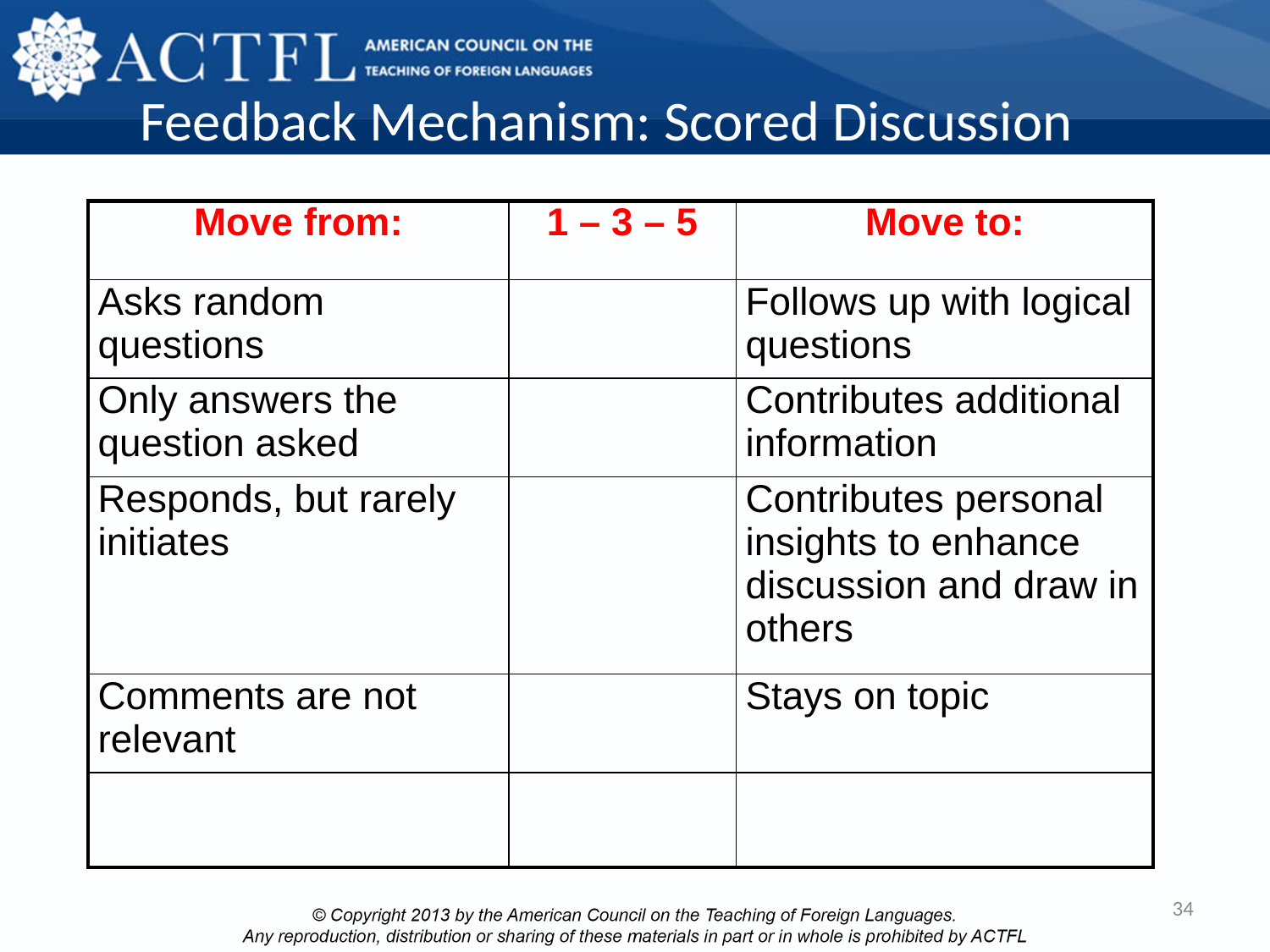

# Feedback Mechanism: Scored Discussion

| Move from: | 1 – 3 – 5 | Move to: |
| --- | --- | --- |
| Asks random questions |  | Follows up with logical questions |
| Only answers the question asked |  | Contributes additional information |
| Responds, but rarely initiates |  | Contributes personal insights to enhance discussion and draw in others |
| Comments are not relevant |  | Stays on topic |
|  |  |  |
34